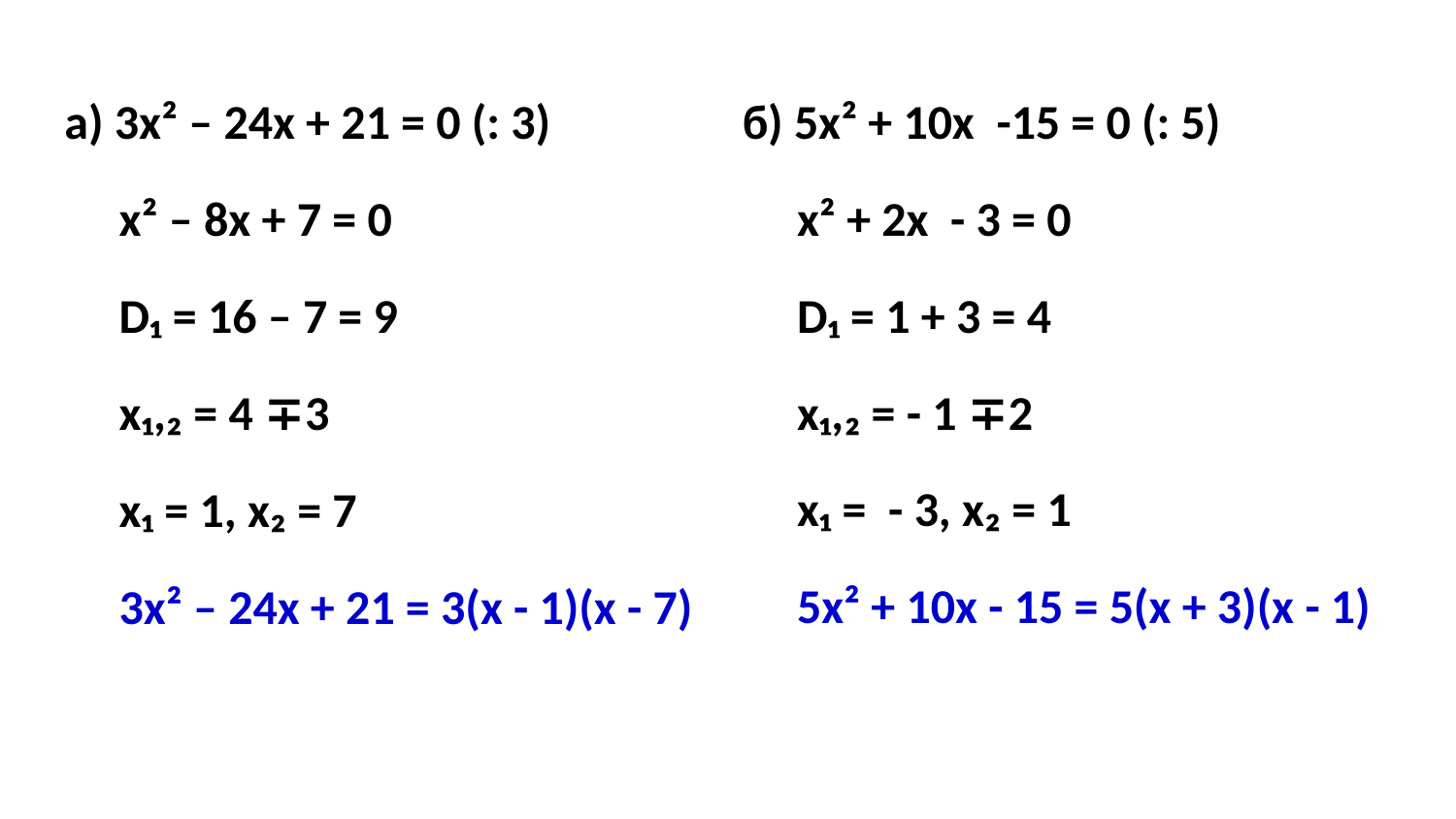

а) 3х² – 24х + 21 = 0 (: 3)
     х² – 8х + 7 = 0
     D₁ = 16 – 7 = 9
     х₁,₂ = 4 ∓3
     х₁ = 1, х₂ = 7
     3х² – 24х + 21 = 3(х - 1)(х - 7)
б) 5х² + 10х  -15 = 0 (: 5)
     х² + 2х  - 3 = 0
     D₁ = 1 + 3 = 4
     х₁,₂ = - 1 ∓2
     х₁ =  - 3, х₂ = 1
     5х² + 10х - 15 = 5(х + 3)(х - 1)